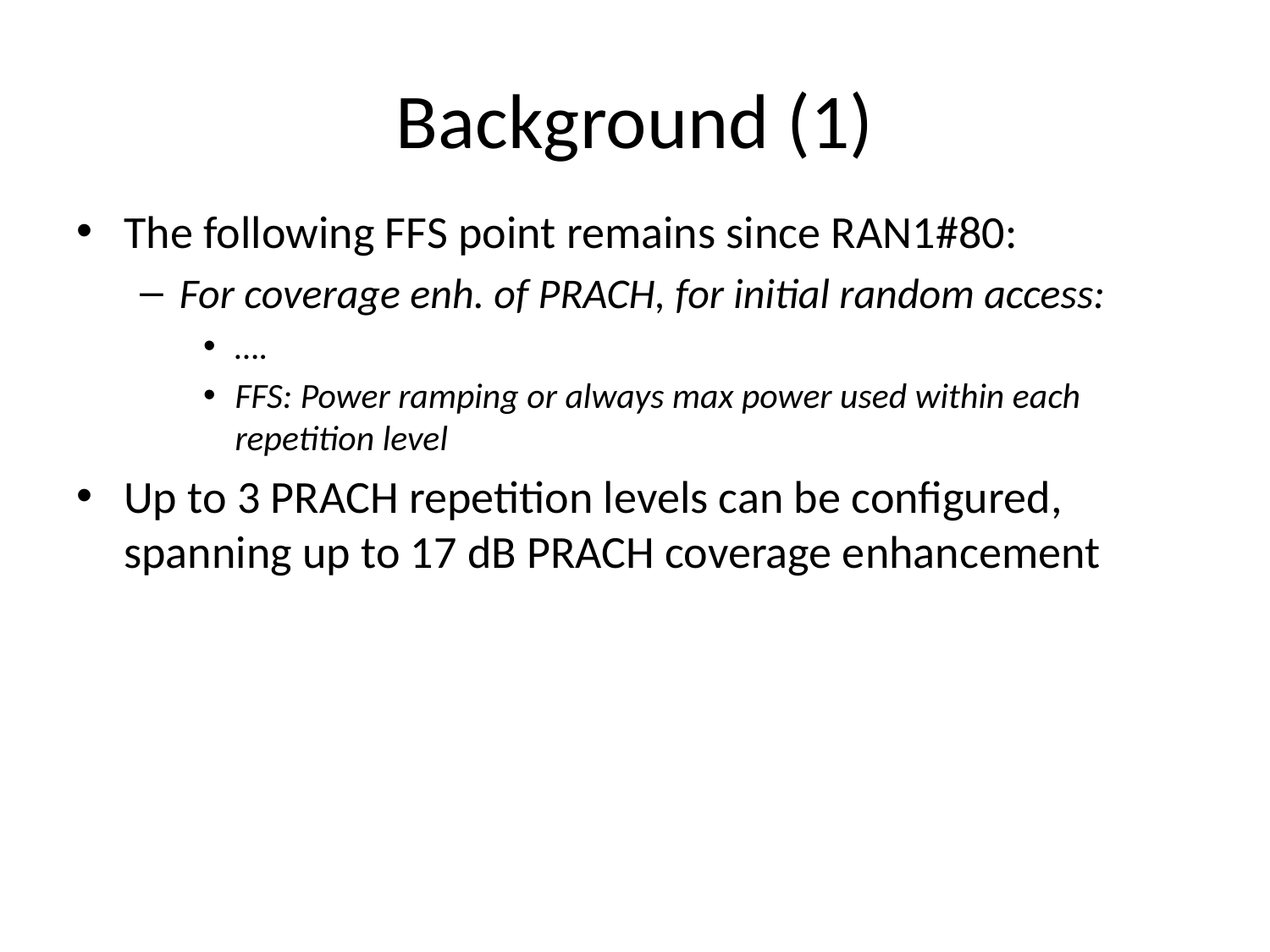

# Background (1)
The following FFS point remains since RAN1#80:
For coverage enh. of PRACH, for initial random access:
….
FFS: Power ramping or always max power used within each repetition level
Up to 3 PRACH repetition levels can be configured, spanning up to 17 dB PRACH coverage enhancement